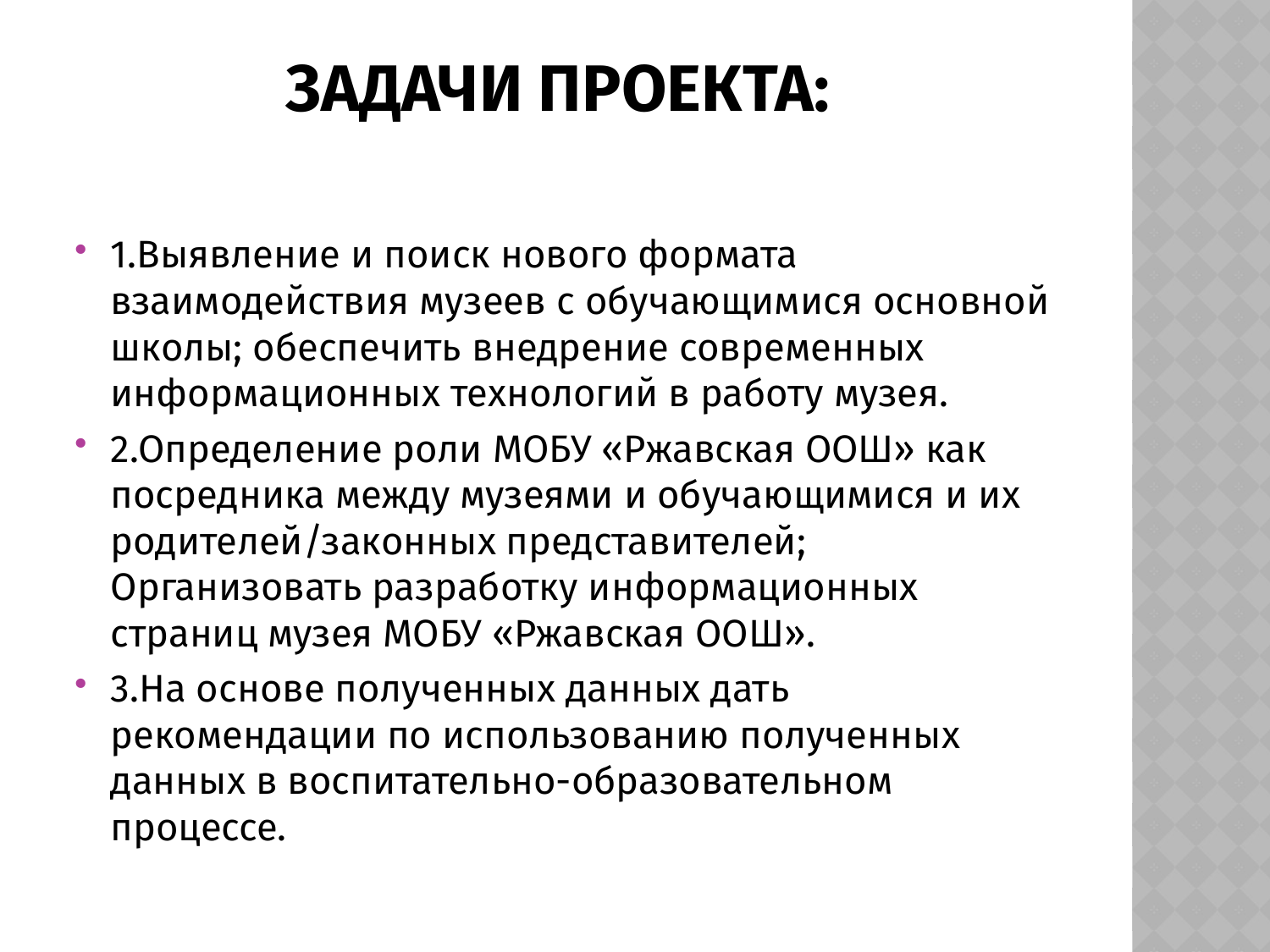

# Задачи проекта:
1.Выявление и поиск нового формата взаимодействия музеев с обучающимися основной школы; обеспечить внедрение современных информационных технологий в работу музея.
2.Определение роли МОБУ «Ржавская ООШ» как посредника между музеями и обучающимися и их родителей/законных представителей; Организовать разработку информационных страниц музея МОБУ «Ржавская ООШ».
3.На основе полученных данных дать рекомендации по использованию полученных данных в воспитательно-образовательном процессе.